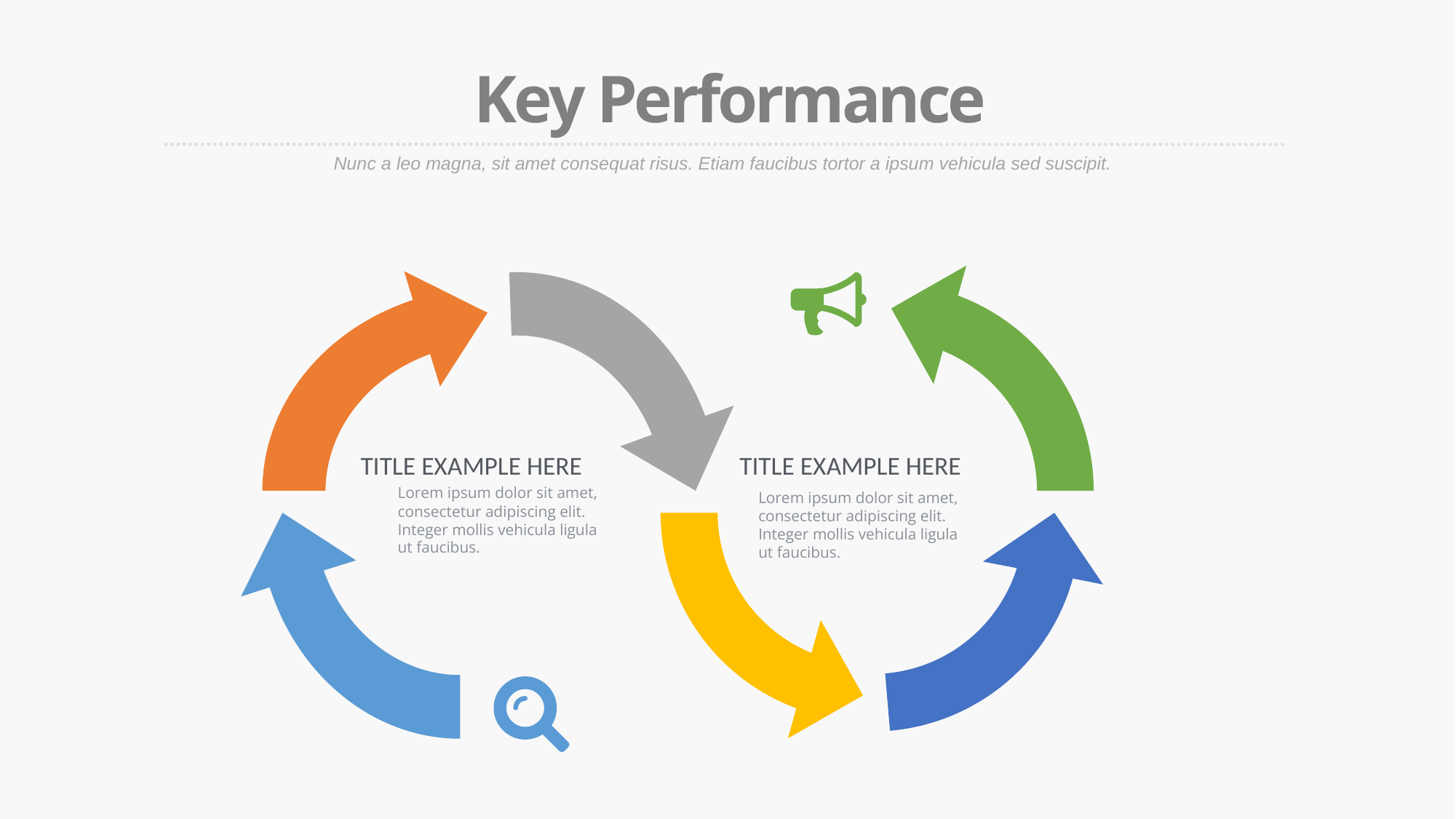

Key Performance

Nunc a leo magna, sit amet consequat risus. Etiam faucibus tortor a ipsum vehicula sed suscipit.

TITLE EXAMPLE HERE
TITLE EXAMPLE HERE
Lorem ipsum dolor sit amet, consectetur adipiscing elit. Integer mollis vehicula ligula ut faucibus.
Lorem ipsum dolor sit amet, consectetur adipiscing elit. Integer mollis vehicula ligula ut faucibus.